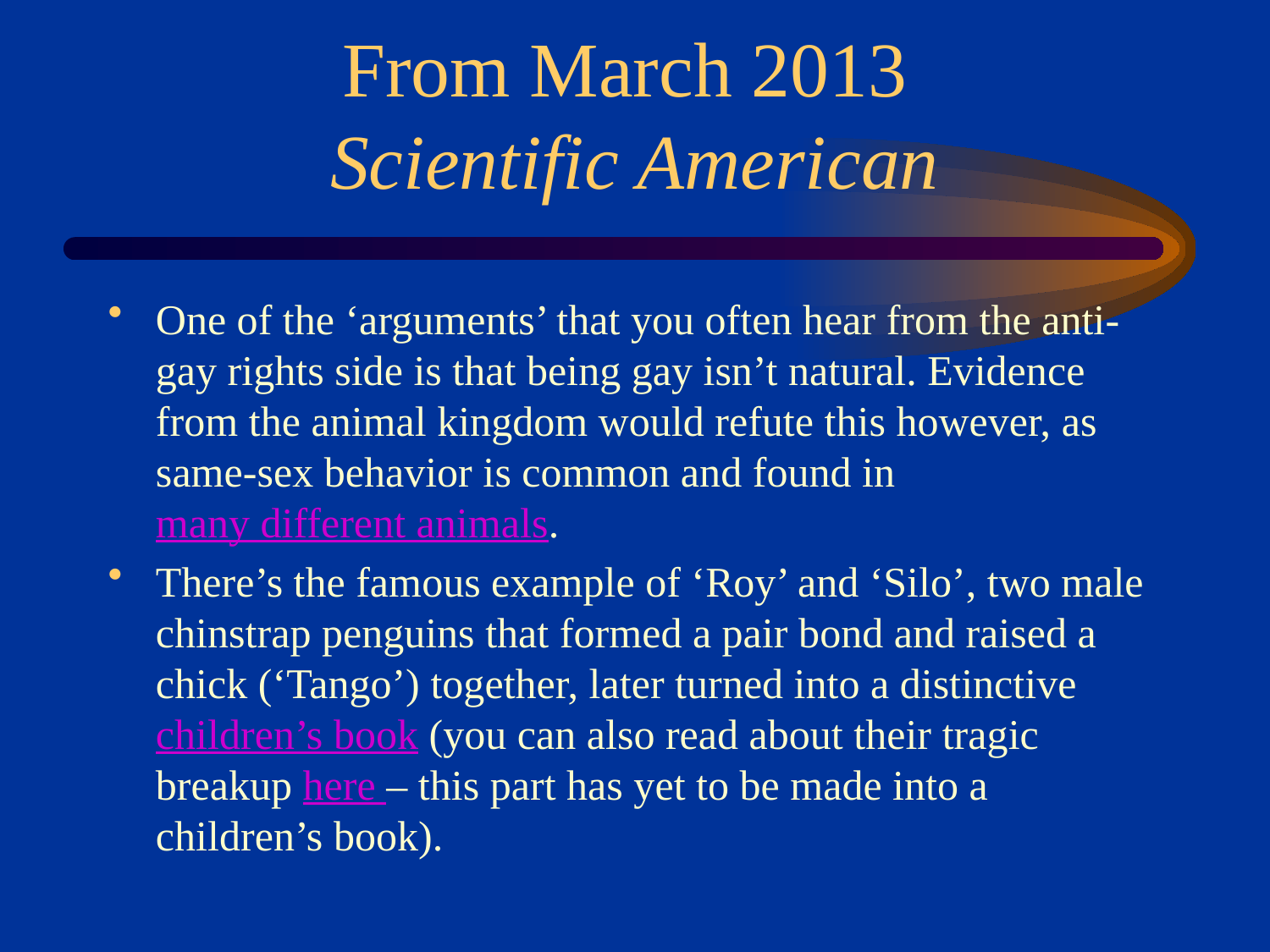

# From March 2013 Scientific American
One of the ‘arguments’ that you often hear from the anti-gay rights side is that being gay isn’t natural. Evidence from the animal kingdom would refute this however, as same-sex behavior is common and found in many different animals.
There’s the famous example of ‘Roy’ and ‘Silo’, two male chinstrap penguins that formed a pair bond and raised a chick (‘Tango’) together, later turned into a distinctive children’s book (you can also read about their tragic breakup here – this part has yet to be made into a children’s book).